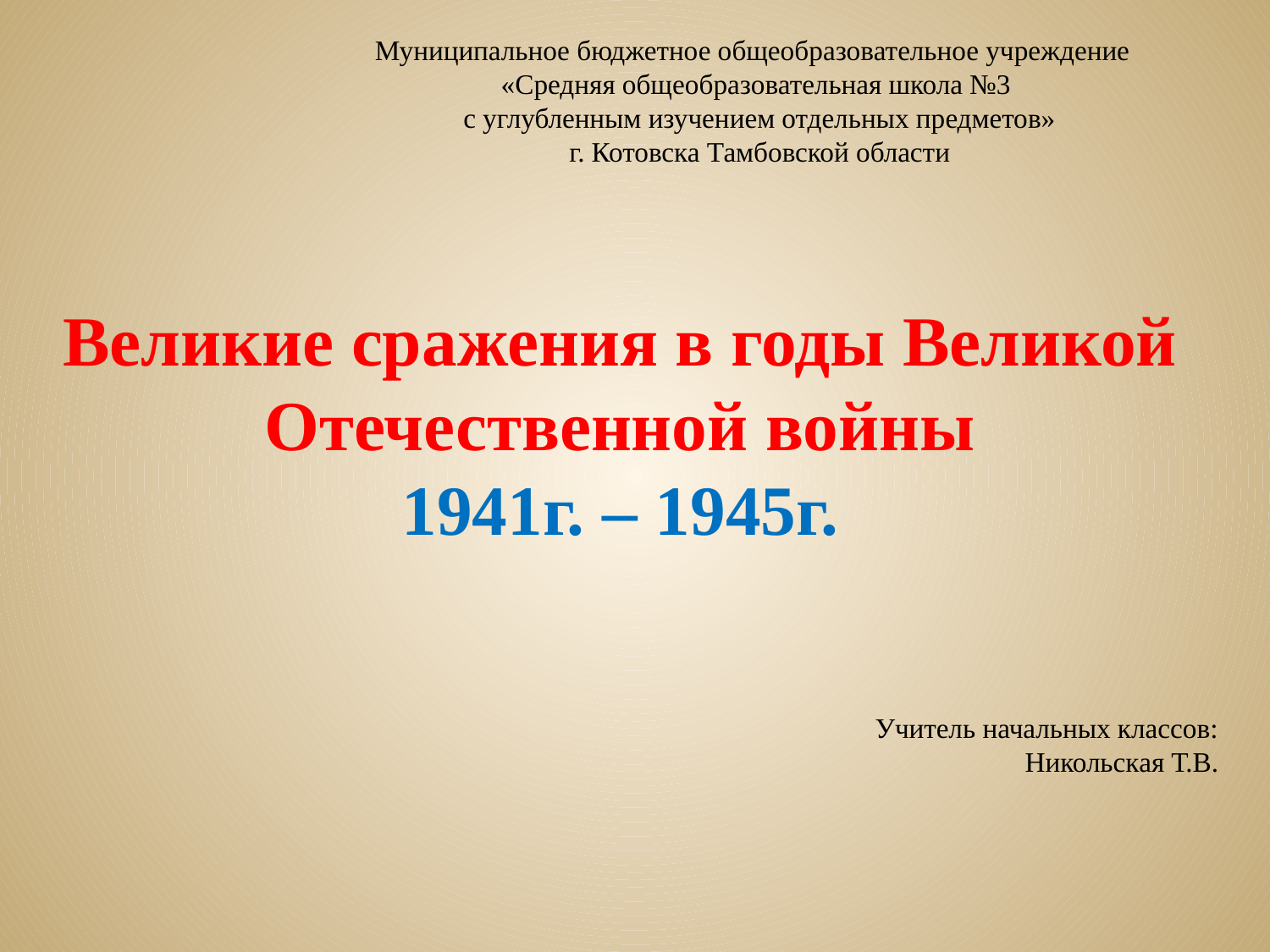

Муниципальное бюджетное общеобразовательное учреждение
«Средняя общеобразовательная школа №3
 с углубленным изучением отдельных предметов»
 г. Котовска Тамбовской области
# Великие сражения в годы Великой Отечественной войны 1941г. – 1945г.
               Учитель начальных классов:
Никольская Т.В.